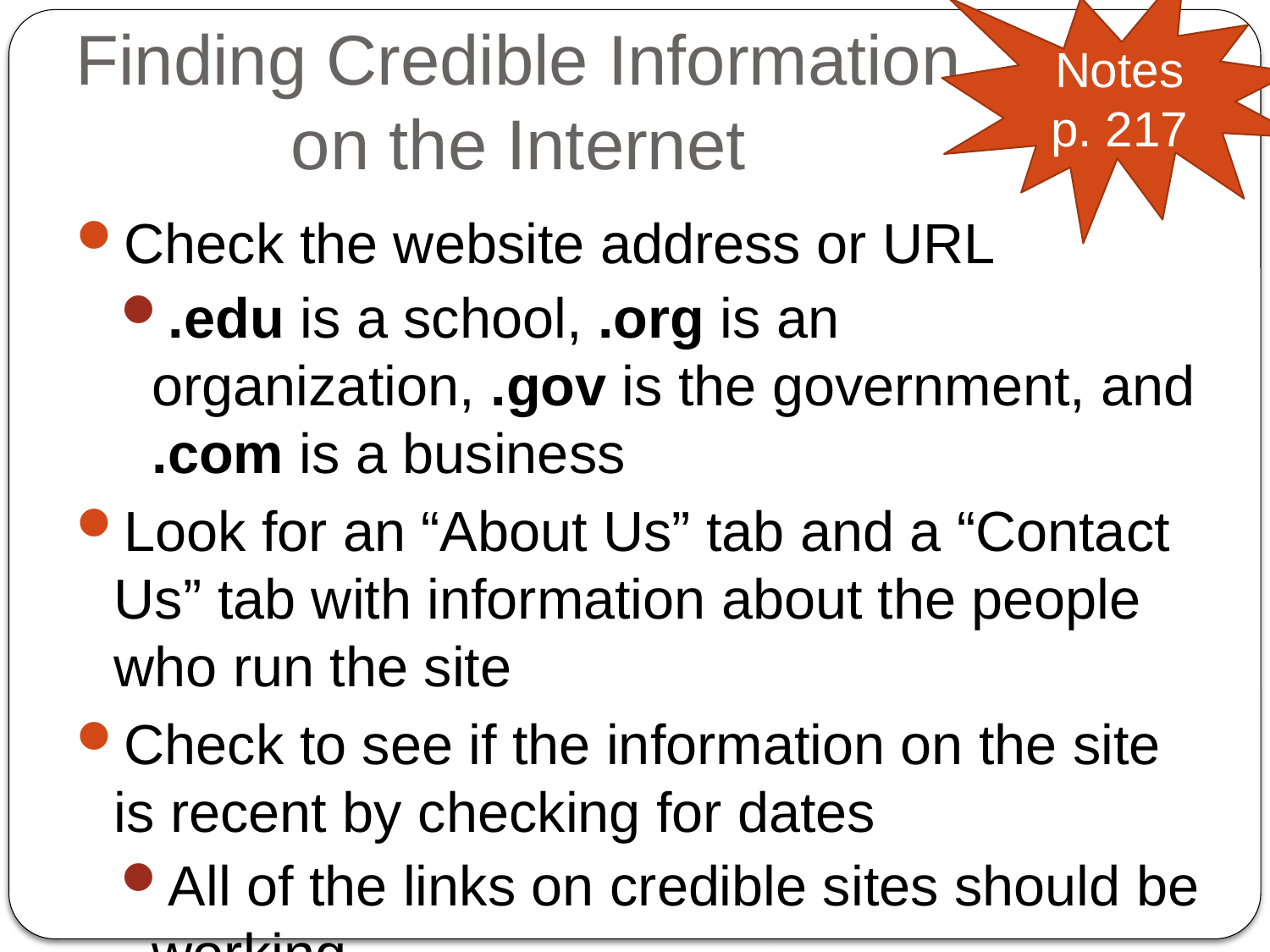

Notes
p. 217
# Finding Credible Information on the Internet
Check the website address or URL
.edu is a school, .org is an organization, .gov is the government, and .com is a business
Look for an “About Us” tab and a “Contact Us” tab with information about the people who run the site
Check to see if the information on the site is recent by checking for dates
All of the links on credible sites should be working
Judge for yourself – If a site doesn’t look trustworthy to you, look somewhere else